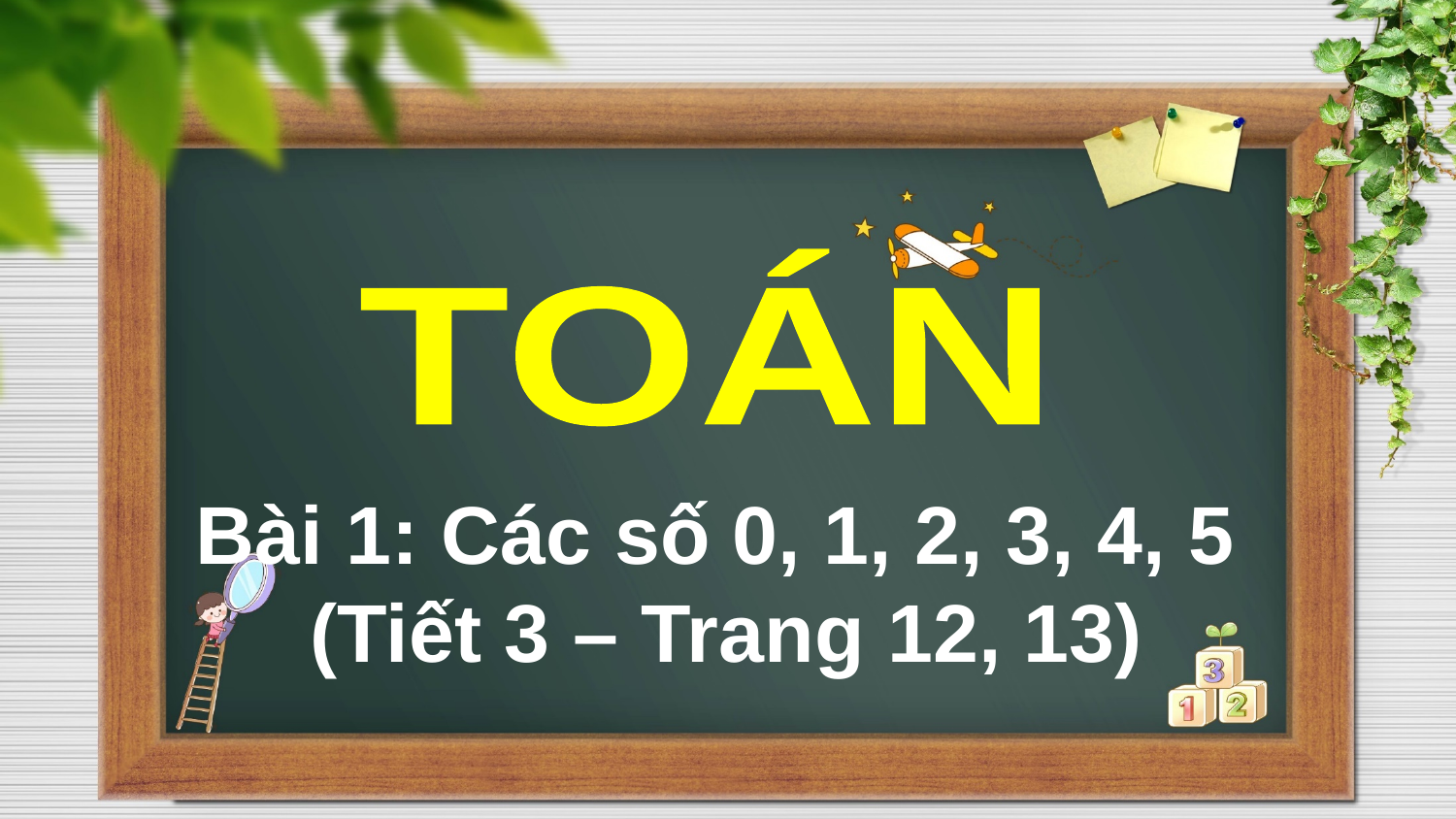

TOÁN
Bài 1: Các số 0, 1, 2, 3, 4, 5  (Tiết 3 – Trang 12, 13)